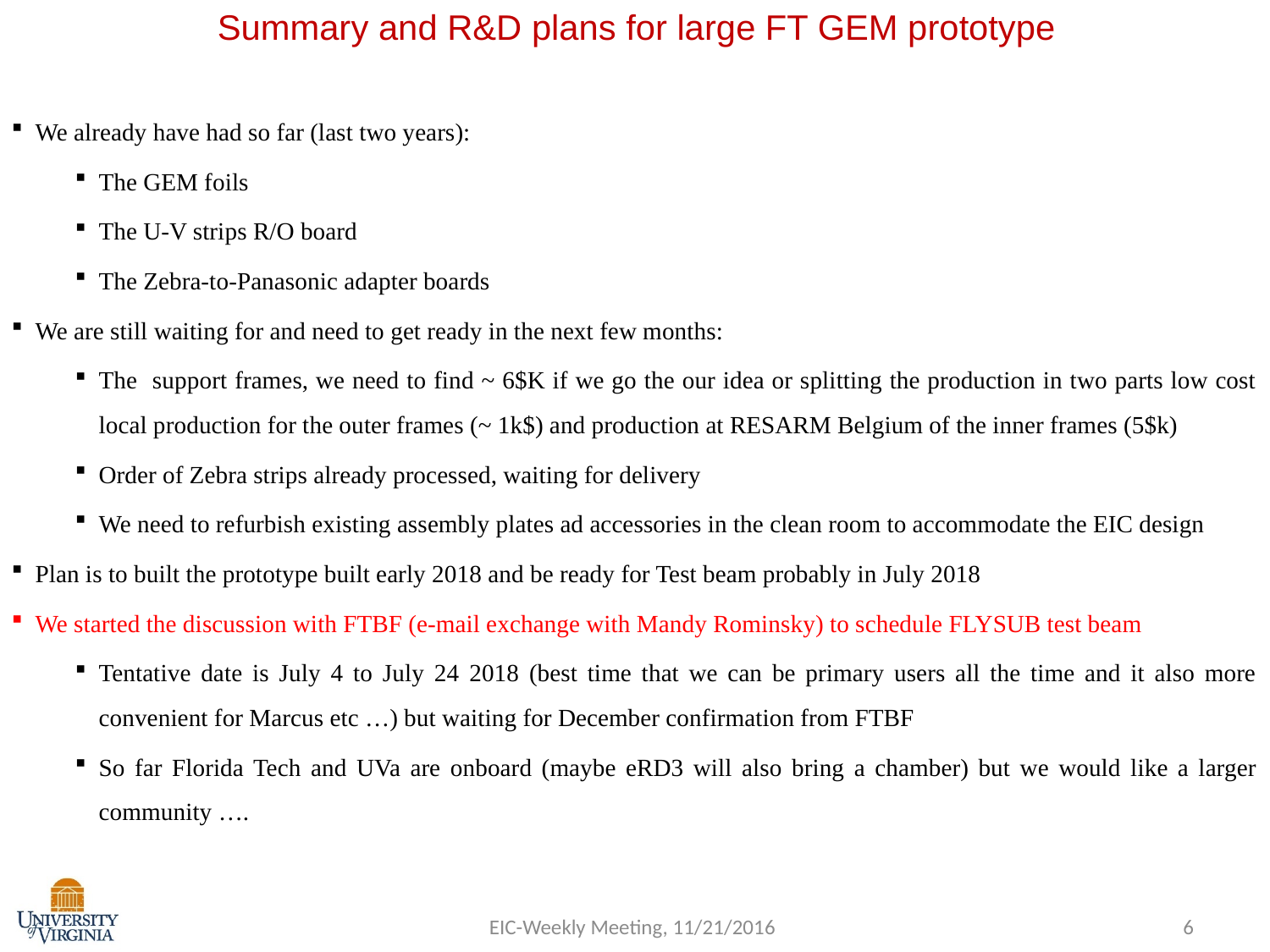

Summary and R&D plans for large FT GEM prototype
We already have had so far (last two years):
The GEM foils
The U-V strips R/O board
The Zebra-to-Panasonic adapter boards
We are still waiting for and need to get ready in the next few months:
The  support frames, we need to find ~ 6$K if we go the our idea or splitting the production in two parts low cost local production for the outer frames (~ 1k$) and production at RESARM Belgium of the inner frames (5$k)
Order of Zebra strips already processed, waiting for delivery
We need to refurbish existing assembly plates ad accessories in the clean room to accommodate the EIC design
Plan is to built the prototype built early 2018 and be ready for Test beam probably in July 2018
We started the discussion with FTBF (e-mail exchange with Mandy Rominsky) to schedule FLYSUB test beam
Tentative date is July 4 to July 24 2018 (best time that we can be primary users all the time and it also more convenient for Marcus etc …) but waiting for December confirmation from FTBF
So far Florida Tech and UVa are onboard (maybe eRD3 will also bring a chamber) but we would like a larger community ….
EIC-Weekly Meeting, 11/21/2016
6